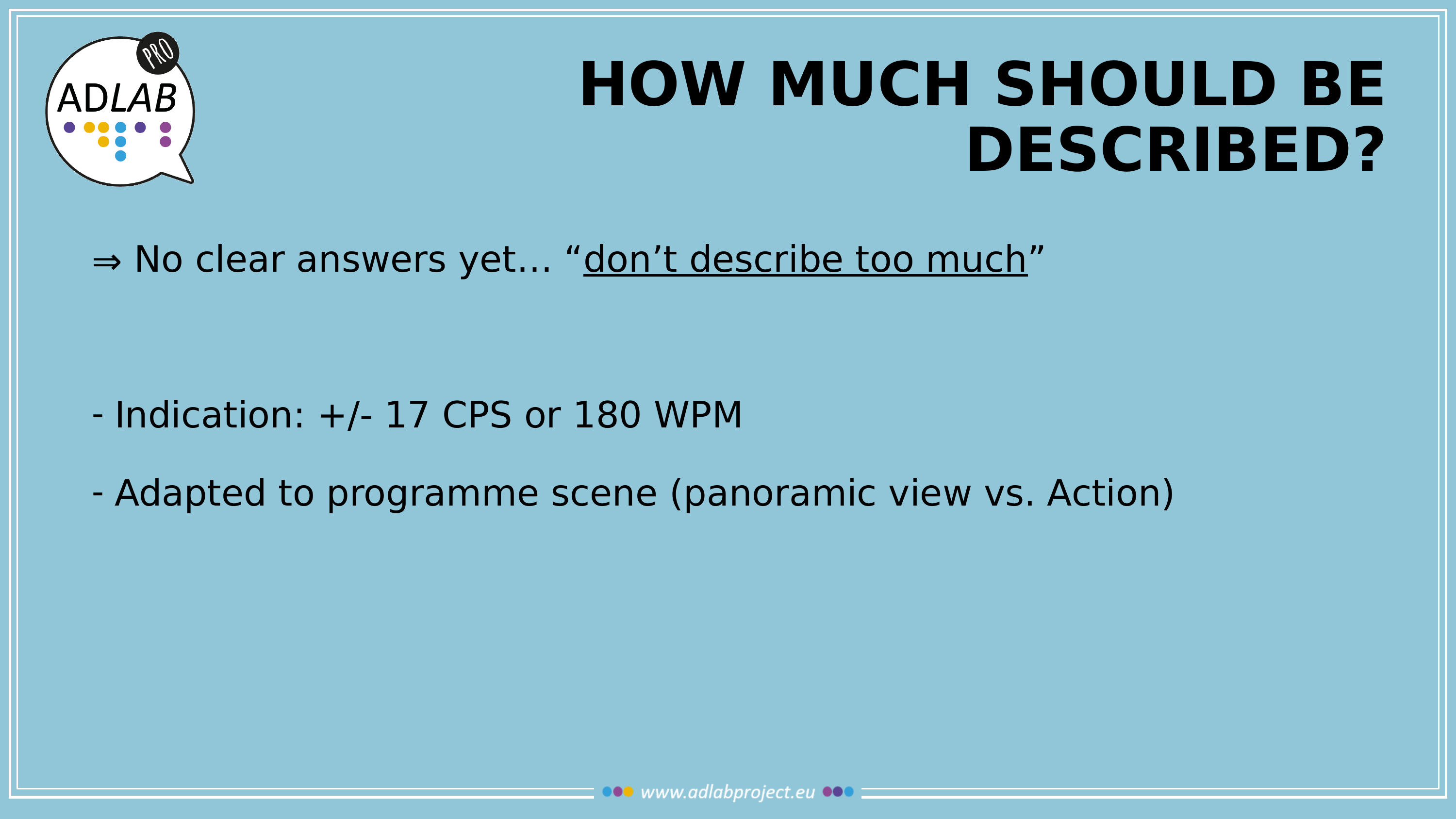

# HOW MUCH SHOULD BE DESCRIBED?
 No clear answers yet… “don’t describe too much”

Indication: +/- 17 CPS or 180 WPM
Adapted to programme scene (panoramic view vs. Action)